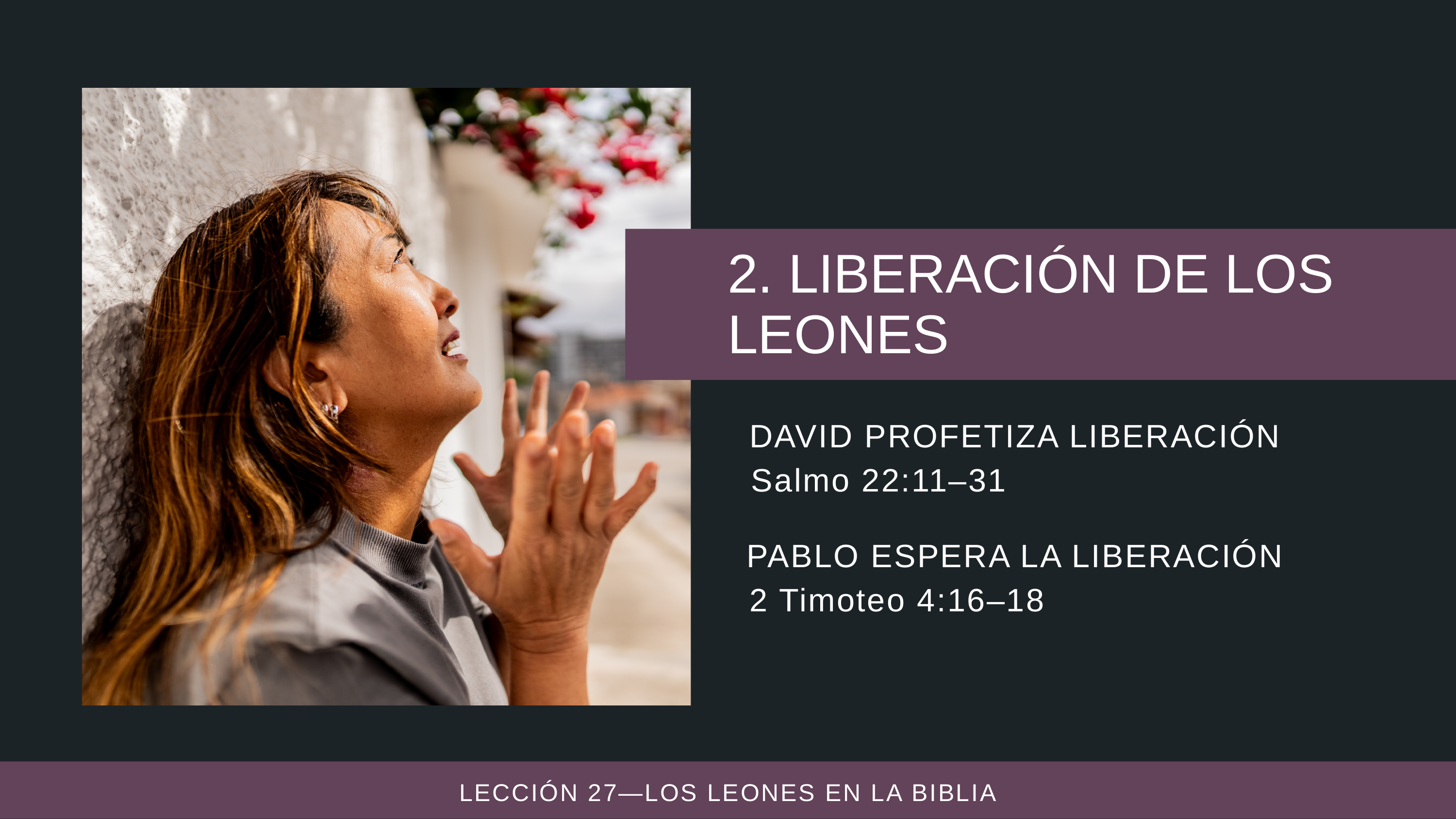

DAVID PROFETIZA LIBERACIÓN
Salmo 22:11–31
PABLO ESPERA LA LIBERACIÓN
2 Timoteo 4:16–18